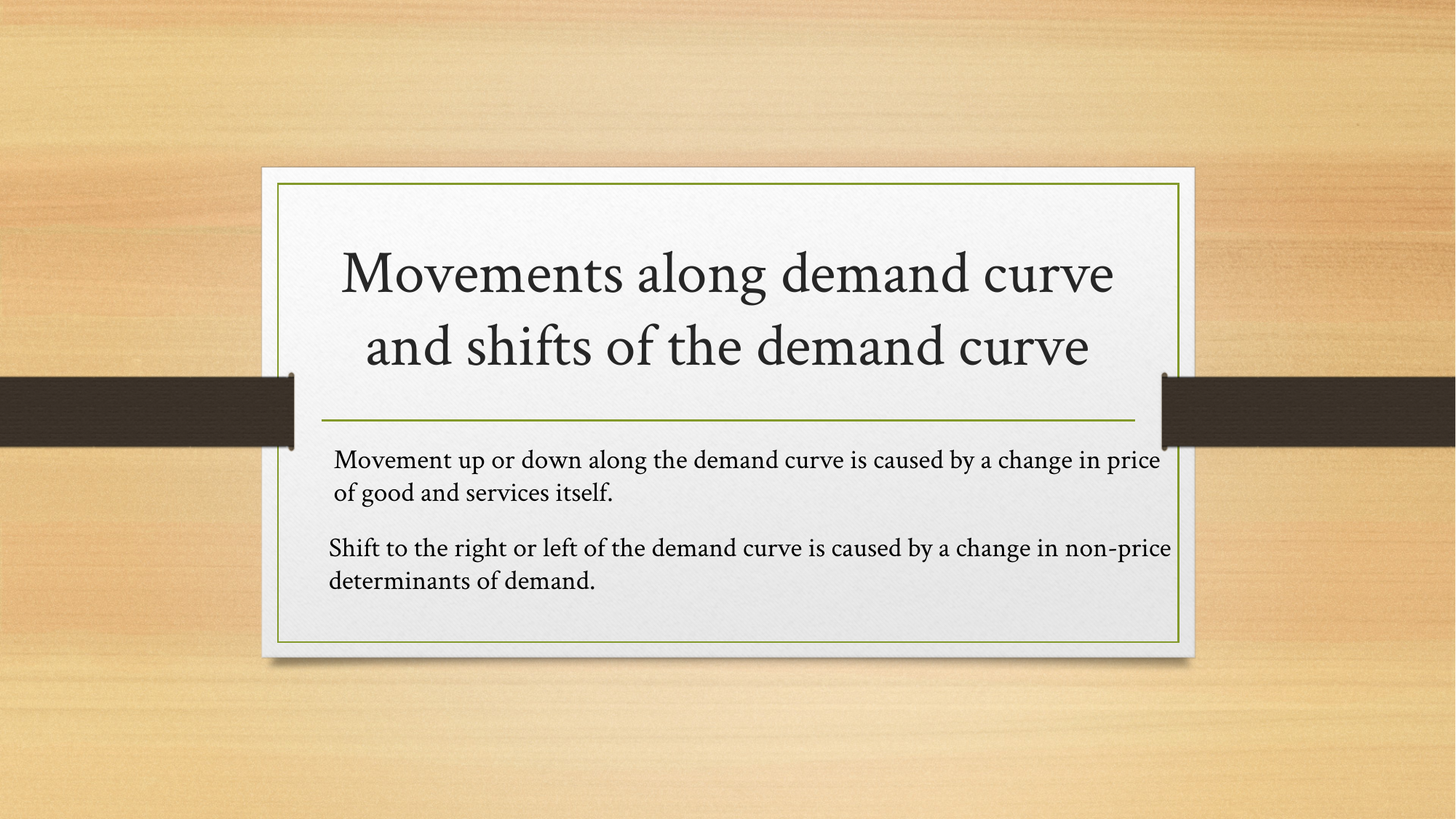

# Movements along demand curve and shifts of the demand curve
Movement up or down along the demand curve is caused by a change in price
of good and services itself.
Shift to the right or left of the demand curve is caused by a change in non-price
determinants of demand.